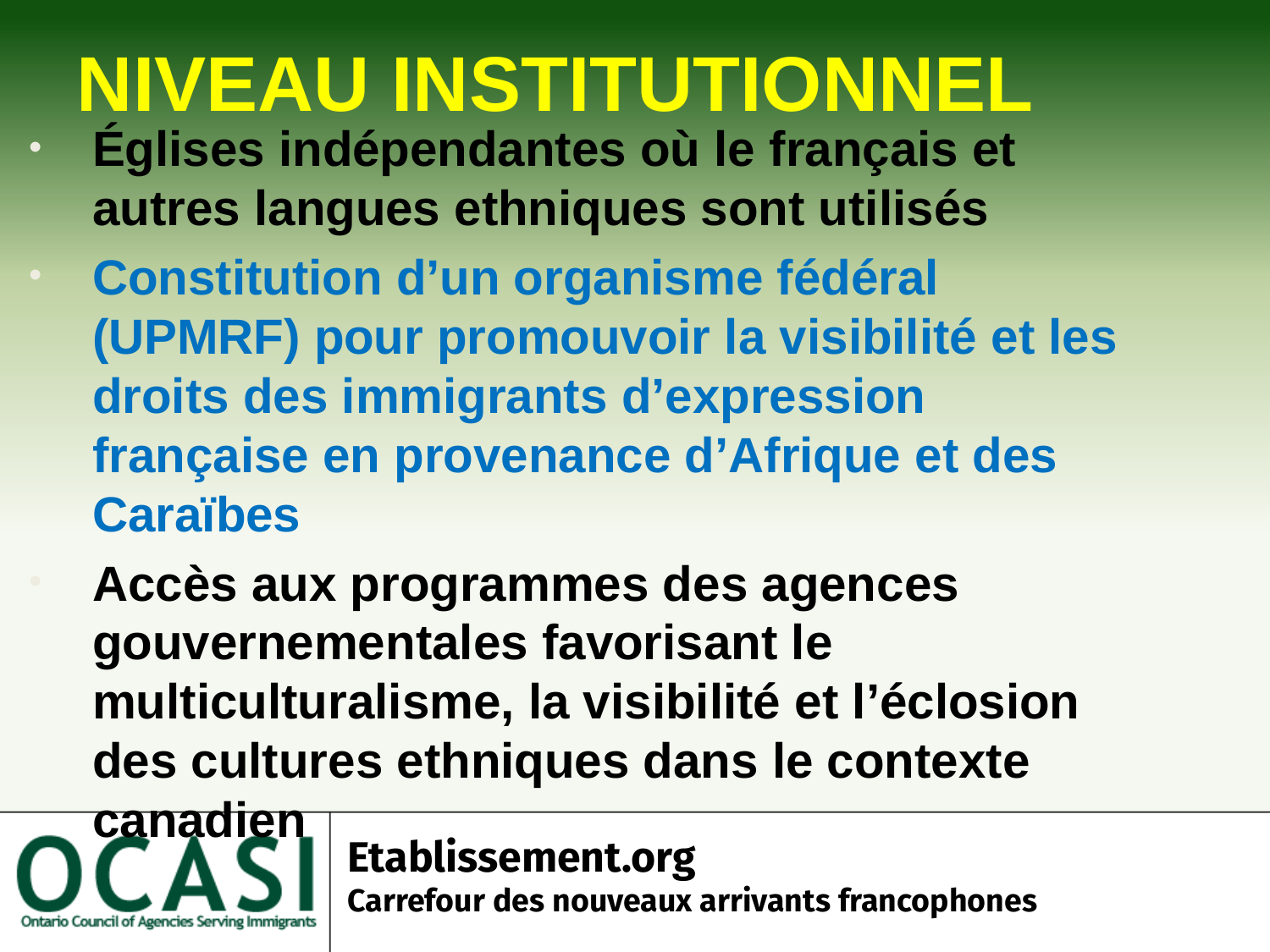

NIVEAU INSTITUTIONNEL
Églises indépendantes où le français et autres langues ethniques sont utilisés
Constitution d’un organisme fédéral (UPMRF) pour promouvoir la visibilité et les droits des immigrants d’expression française en provenance d’Afrique et des Caraïbes
Accès aux programmes des agences gouvernementales favorisant le multiculturalisme, la visibilité et l’éclosion des cultures ethniques dans le contexte canadien

Etablissement.org
Carrefour des nouveaux arrivants francophones